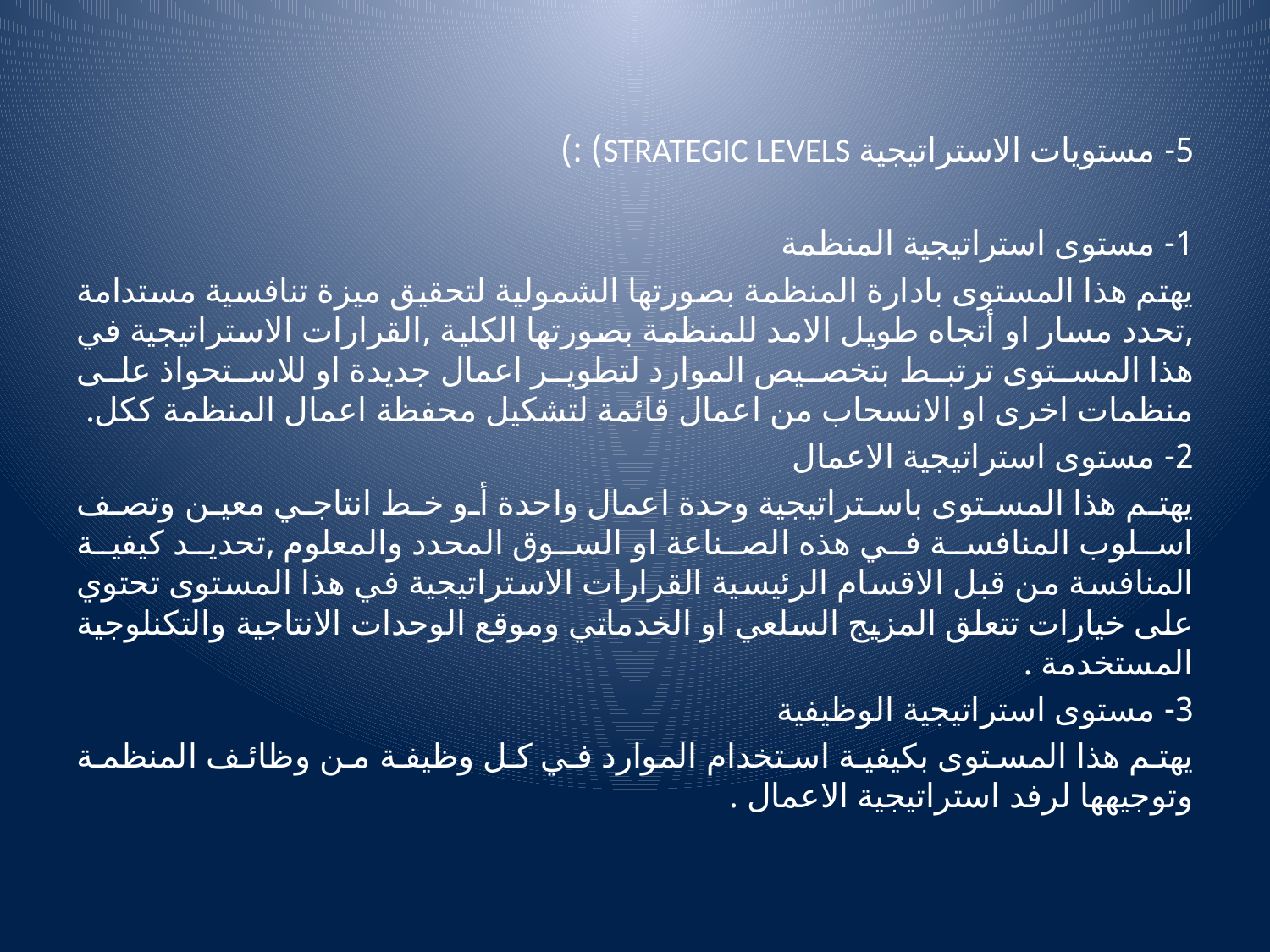

5- مستويات الاستراتيجية STRATEGIC LEVELS) :)

1- مستوى استراتيجية المنظمة
يهتم هذا المستوى بادارة المنظمة بصورتها الشمولية لتحقيق ميزة تنافسية مستدامة ,تحدد مسار او أتجاه طويل الامد للمنظمة بصورتها الكلية ,القرارات الاستراتيجية في هذا المستوى ترتبط بتخصيص الموارد لتطوير اعمال جديدة او للاستحواذ على منظمات اخرى او الانسحاب من اعمال قائمة لتشكيل محفظة اعمال المنظمة ككل.
2- مستوى استراتيجية الاعمال
يهتم هذا المستوى باستراتيجية وحدة اعمال واحدة أو خط انتاجي معين وتصف اسلوب المنافسة في هذه الصناعة او السوق المحدد والمعلوم ,تحديد كيفية المنافسة من قبل الاقسام الرئيسية القرارات الاستراتيجية في هذا المستوى تحتوي على خيارات تتعلق المزيج السلعي او الخدماتي وموقع الوحدات الانتاجية والتكنلوجية المستخدمة .
3- مستوى استراتيجية الوظيفية
يهتم هذا المستوى بكيفية استخدام الموارد في كل وظيفة من وظائف المنظمة وتوجيهها لرفد استراتيجية الاعمال .